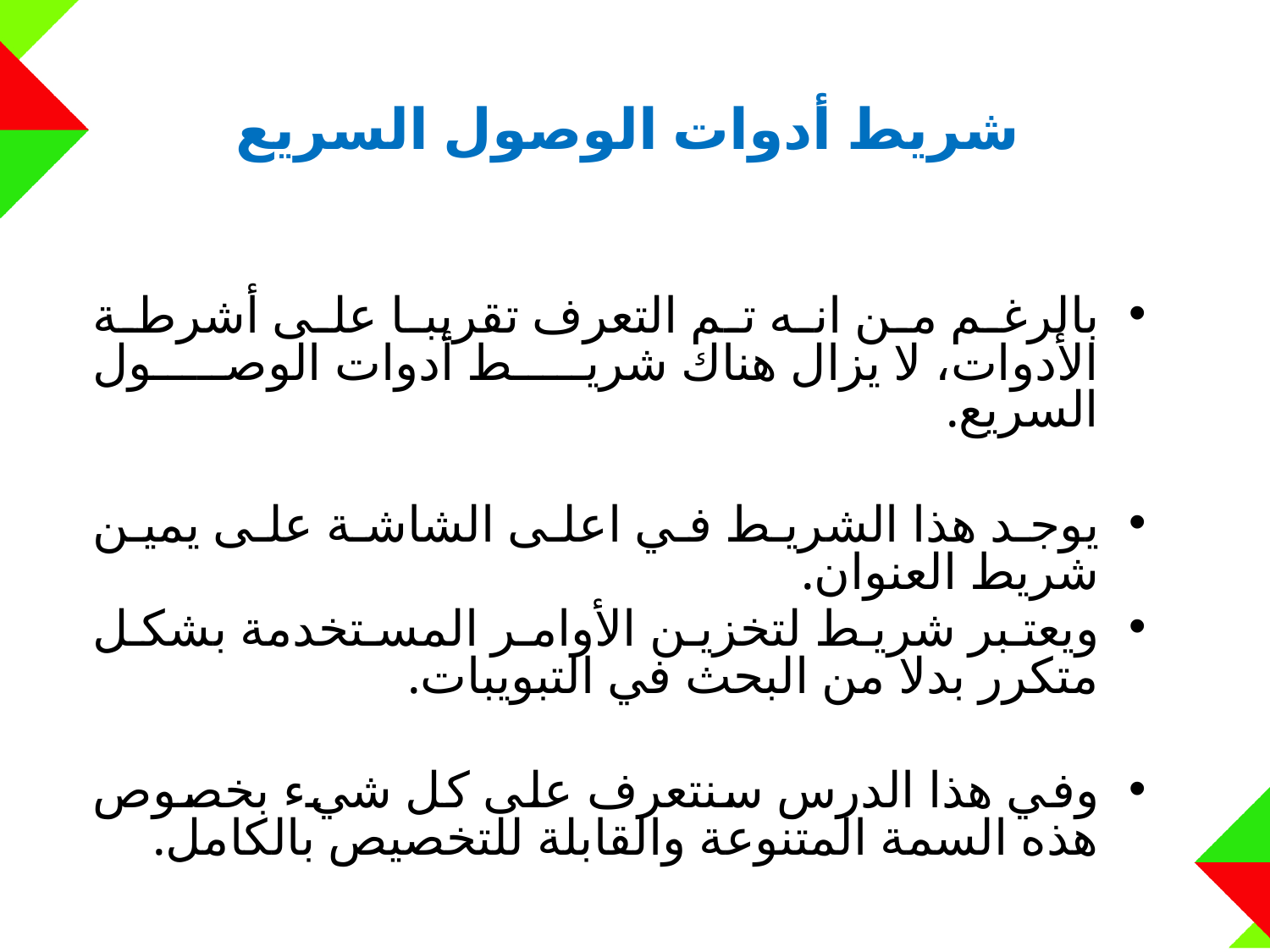

# شريط أدوات الوصول السريع
بالرغم من انه تم التعرف تقريبا على أشرطة الأدوات، لا يزال هناك شريط أدوات الوصول السريع.

يوجد هذا الشريط في اعلى الشاشة على يمين شريط العنوان.
ويعتبر شريط لتخزين الأوامر المستخدمة بشكل متكرر بدلا من البحث في التبويبات.

وفي هذا الدرس سنتعرف على كل شيء بخصوص هذه السمة المتنوعة والقابلة للتخصيص بالكامل.